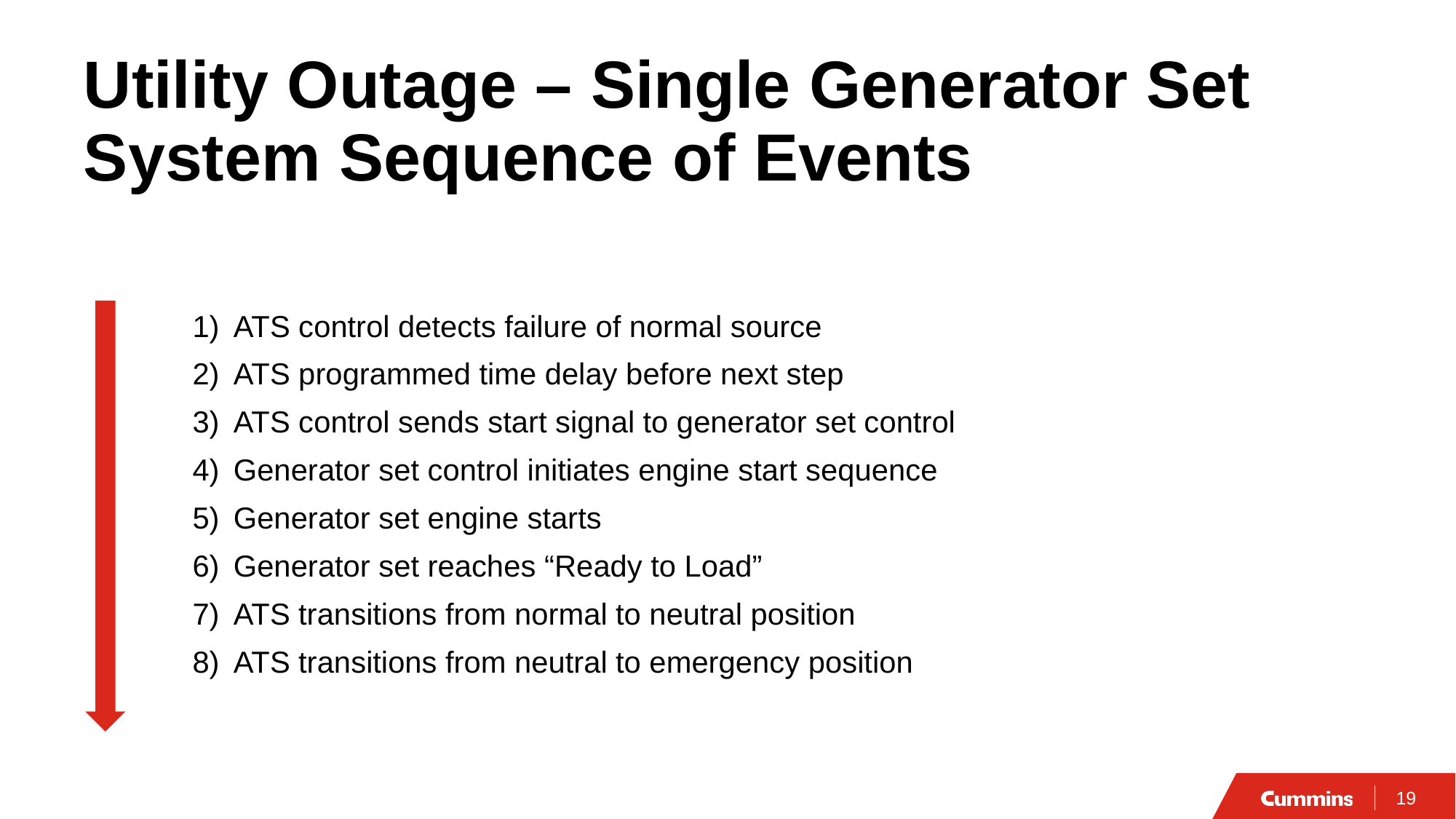

# Utility Outage – Single Generator Set System Sequence of Events

ATS control detects failure of normal source
ATS programmed time delay before next step
ATS control sends start signal to generator set control
Generator set control initiates engine start sequence
Generator set engine starts
Generator set reaches “Ready to Load”
ATS transitions from normal to neutral position
ATS transitions from neutral to emergency position